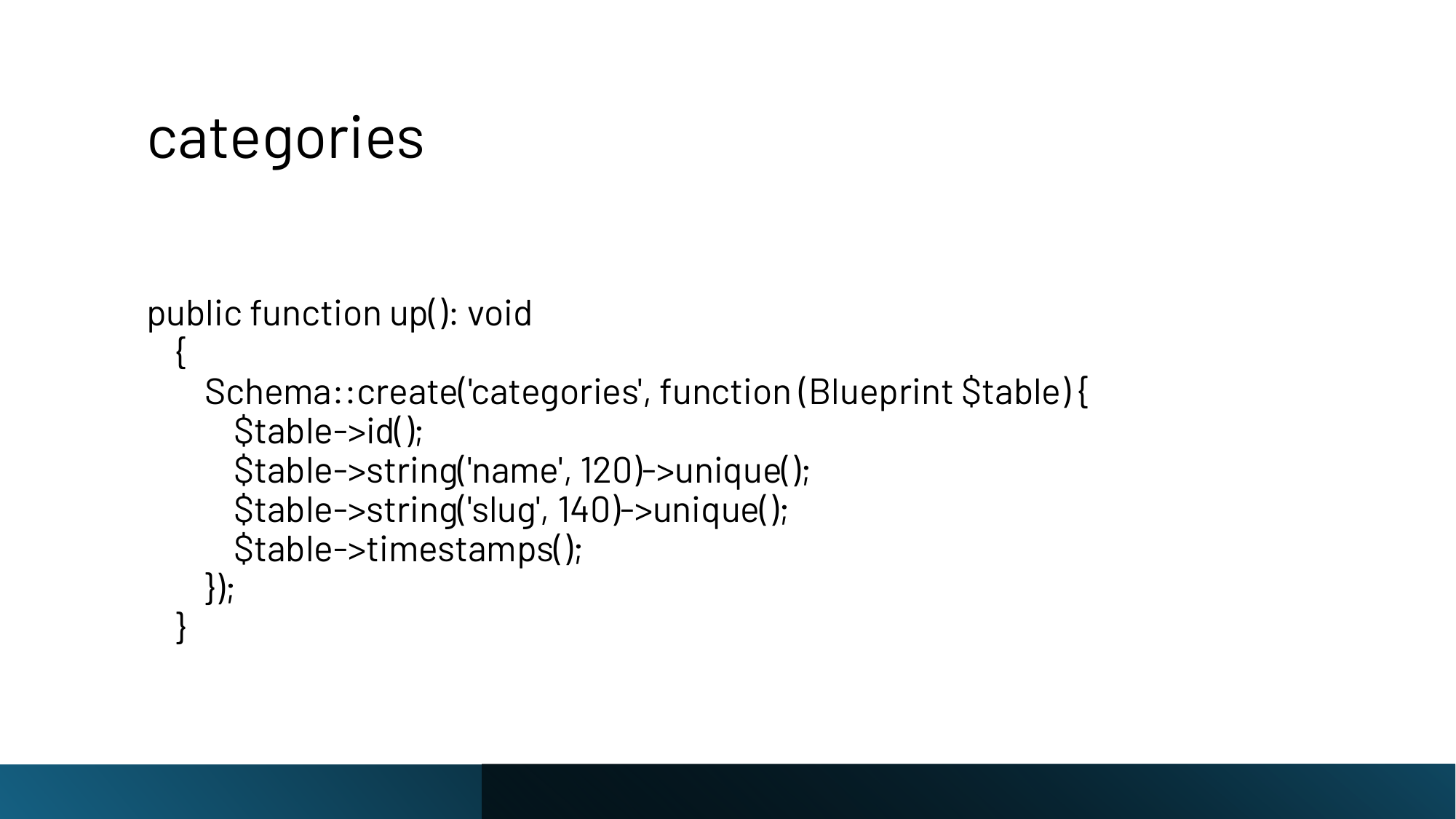

# categories
public function up(): void
    {
        Schema::create('categories', function (Blueprint $table) {
            $table->id();
            $table->string('name', 120)->unique();
            $table->string('slug', 140)->unique();
            $table->timestamps();
        });
    }